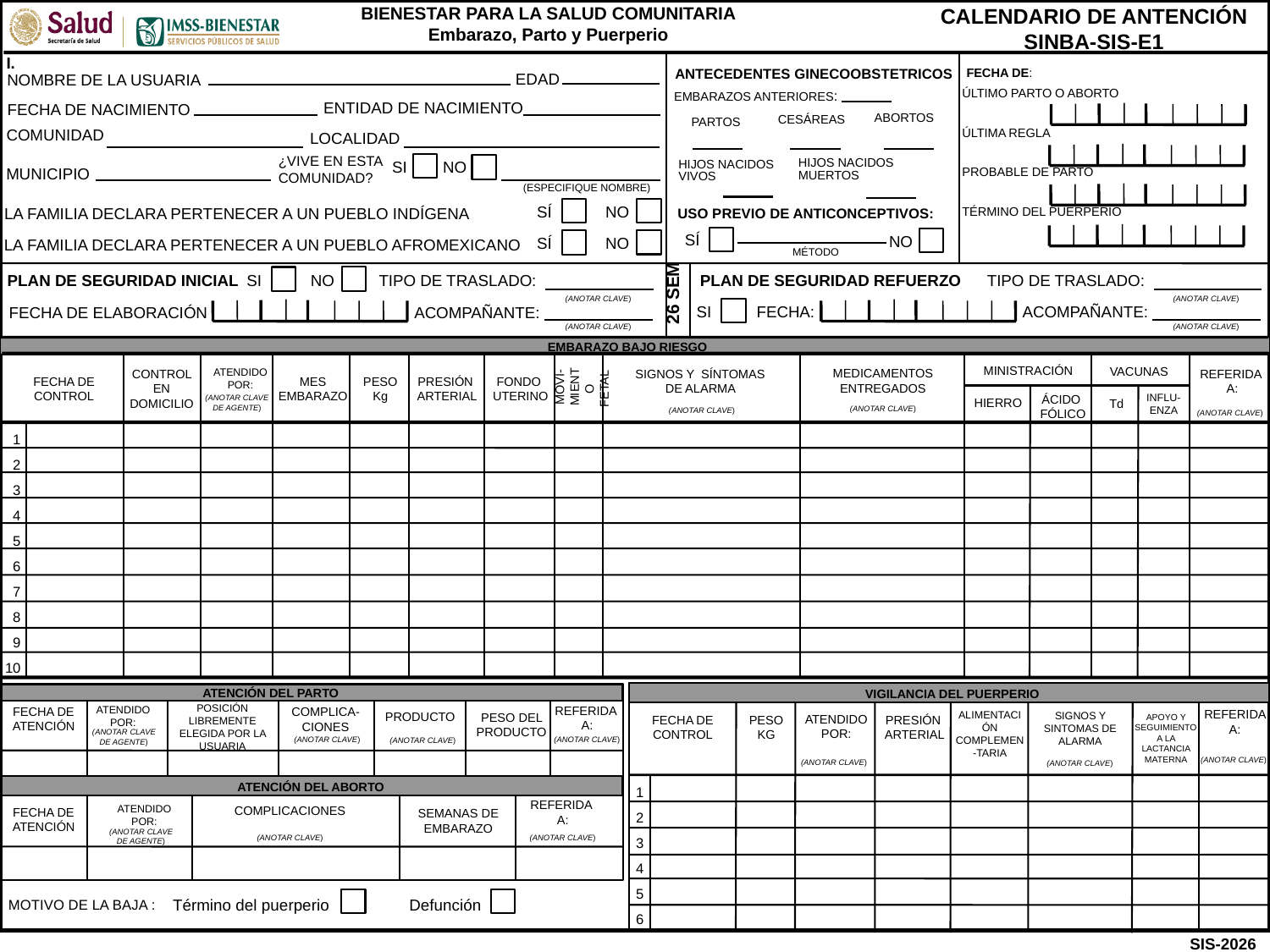

I.

 FECHA DE:
ÚLTIMO PARTO O ABORTO

ÚLTIMA REGLA

PROBABLE DE PARTO

TÉRMINO DEL PUERPERIO
ANTECEDENTES GINECOOBSTETRICOS
EDAD
NOMBRE DE LA USUARIA
EMBARAZOS ANTERIORES:
ENTIDAD DE NACIMIENTO
FECHA DE NACIMIENTO
PARTOS

ABORTOS
CESÁREAS
COMUNIDAD
LOCALIDAD

¿VIVE EN ESTA
COMUNIDAD?
SI
NO

HIJOS NACIDOS
MUERTOS
HIJOS NACIDOS
VIVOS
MUNICIPIO
(ESPECIFIQUE NOMBRE)

  LA FAMILIA DECLARA PERTENECER A UN PUEBLO INDÍGENA
SÍ
NO

USO PREVIO DE ANTICONCEPTIVOS:
SÍ

NO

MÉTODO

  LA FAMILIA DECLARA PERTENECER A UN PUEBLO AFROMEXICANO
SÍ
NO

26 SEM

PLAN DE SEGURIDAD INICIAL
SI
NO

TIPO DE TRASLADO:
TIPO DE TRASLADO:
PLAN DE SEGURIDAD REFUERZO
(ANOTAR CLAVE)
(ANOTAR CLAVE)
FECHA:
ACOMPAÑANTE:
SI

FECHA DE ELABORACIÓN
ACOMPAÑANTE:

(ANOTAR CLAVE)
(ANOTAR CLAVE)
EMBARAZO BAJO RIESGO

MOVI-
MIENTO
FETAL
MINISTRACIÓN
VACUNAS
MEDICAMENTOS ENTREGADOS
ATENDIDO POR:
SIGNOS Y  SÍNTOMAS
DE ALARMA
REFERIDA
A:
CONTROL EN DOMICILIO
FECHA DE CONTROL
MES EMBARAZO
PESO
Kg
PRESIÓN
ARTERIAL
FONDO
UTERINO

Td

ÁCIDO
 FÓLICO
(ANOTAR CLAVE DE AGENTE)
INFLU-
ENZA
HIERRO
(ANOTAR CLAVE)
(ANOTAR CLAVE)
(ANOTAR CLAVE)
1
2
3
4
5
6
7
8
9
10

ATENCIÓN DEL PARTO
VIGILANCIA DEL PUERPERIO

POSICIÓN LIBREMENTE ELEGIDA POR LA USUARIA
REFERIDA
A:
ATENDIDO POR:
FECHA DE ATENCIÓN
COMPLICA-
CIONES
REFERIDA
A:
ALIMENTACIÓN COMPLEMEN-TARIA
PRODUCTO
SIGNOS Y SINTOMAS DE ALARMA
PESO DEL PRODUCTO
ATENDIDO POR:
APOYO Y SEGUIMIENTO A LA LACTANCIA MATERNA
FECHA DE CONTROL
PESO
KG
PRESIÓN
ARTERIAL
(ANOTAR CLAVE DE AGENTE)
(ANOTAR CLAVE)
(ANOTAR CLAVE)
(ANOTAR CLAVE)
(ANOTAR CLAVE)

(ANOTAR CLAVE)
(ANOTAR CLAVE)
1
2
3
4
5
6
ATENCIÓN DEL ABORTO

REFERIDA
A:
ATENDIDO POR:
COMPLICACIONES
FECHA DE ATENCIÓN
SEMANAS DE EMBARAZO

(ANOTAR CLAVE DE AGENTE)
(ANOTAR CLAVE)
(ANOTAR CLAVE)

Término del puerperio
Defunción

MOTIVO DE LA BAJA :